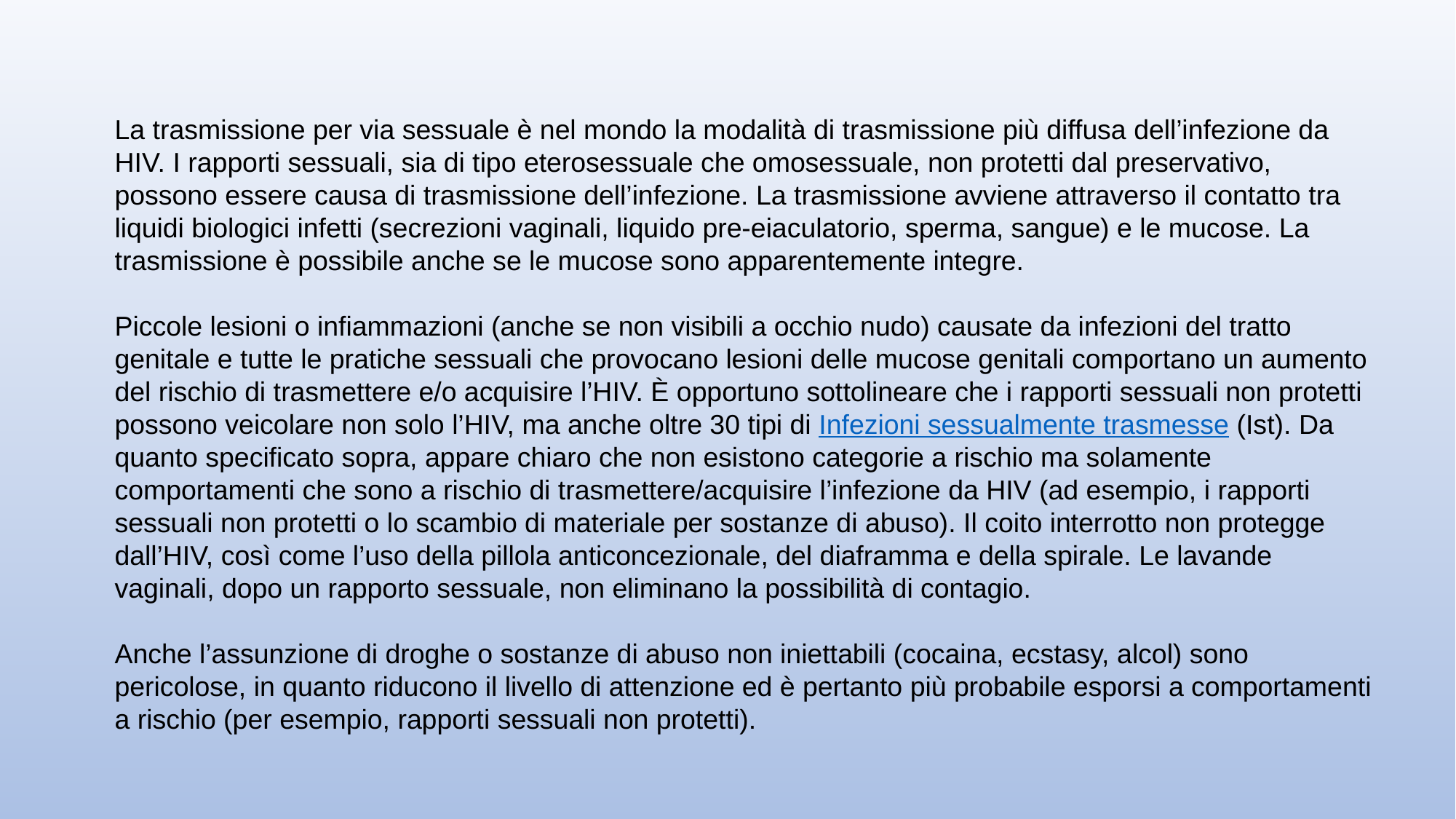

La trasmissione per via sessuale è nel mondo la modalità di trasmissione più diffusa dell’infezione da HIV. I rapporti sessuali, sia di tipo eterosessuale che omosessuale, non protetti dal preservativo, possono essere causa di trasmissione dell’infezione. La trasmissione avviene attraverso il contatto tra liquidi biologici infetti (secrezioni vaginali, liquido pre-eiaculatorio, sperma, sangue) e le mucose. La trasmissione è possibile anche se le mucose sono apparentemente integre.

Piccole lesioni o infiammazioni (anche se non visibili a occhio nudo) causate da infezioni del tratto genitale e tutte le pratiche sessuali che provocano lesioni delle mucose genitali comportano un aumento del rischio di trasmettere e/o acquisire l’HIV. È opportuno sottolineare che i rapporti sessuali non protetti possono veicolare non solo l’HIV, ma anche oltre 30 tipi di Infezioni sessualmente trasmesse (Ist). Da quanto specificato sopra, appare chiaro che non esistono categorie a rischio ma solamente comportamenti che sono a rischio di trasmettere/acquisire l’infezione da HIV (ad esempio, i rapporti sessuali non protetti o lo scambio di materiale per sostanze di abuso). Il coito interrotto non protegge dall’HIV, così come l’uso della pillola anticoncezionale, del diaframma e della spirale. Le lavande vaginali, dopo un rapporto sessuale, non eliminano la possibilità di contagio.

Anche l’assunzione di droghe o sostanze di abuso non iniettabili (cocaina, ecstasy, alcol) sono pericolose, in quanto riducono il livello di attenzione ed è pertanto più probabile esporsi a comportamenti a rischio (per esempio, rapporti sessuali non protetti).